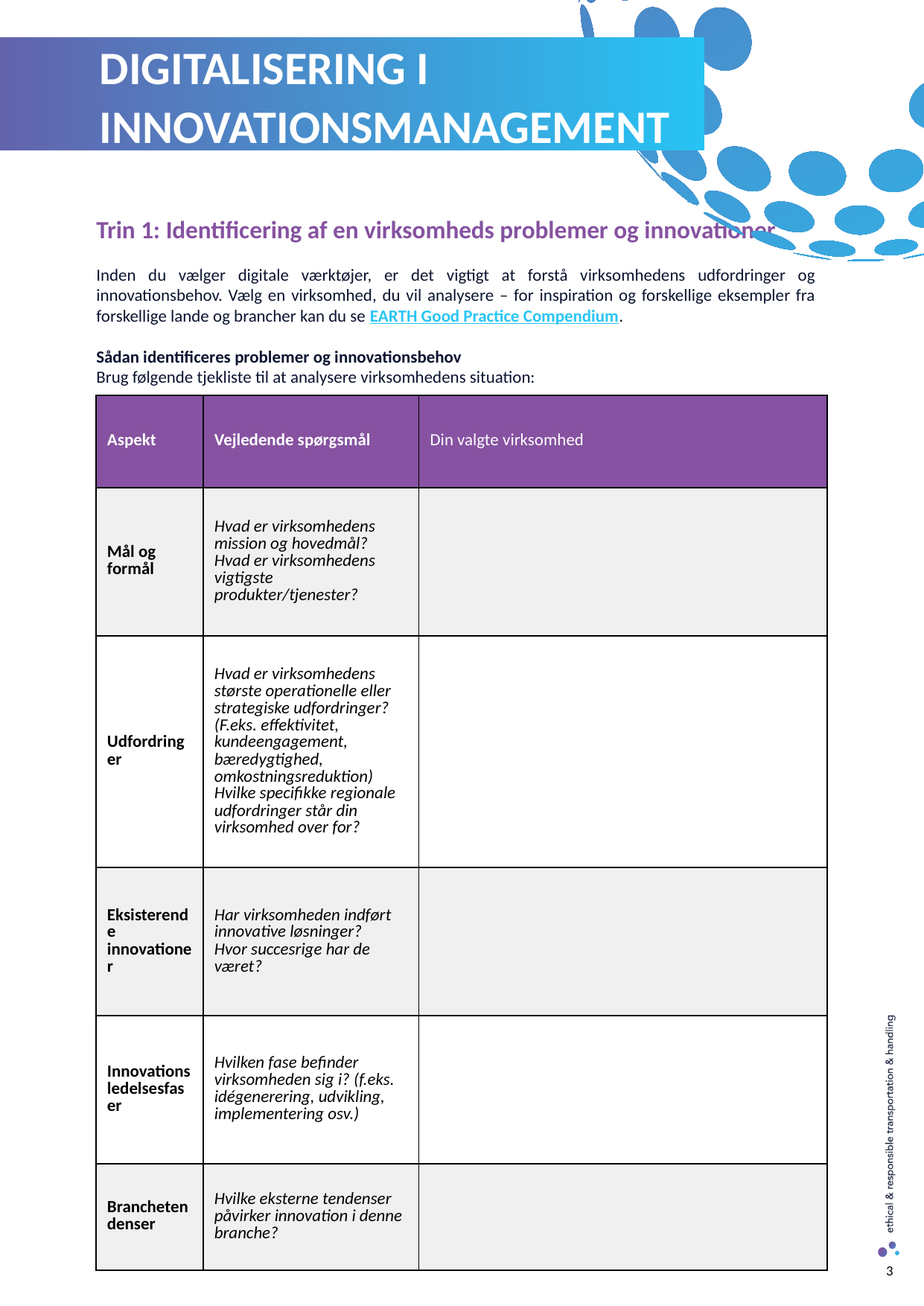

DIGITALISERING I INNOVATIONSMANAGEMENT
Trin 1: Identificering af en virksomheds problemer og innovationer

Inden du vælger digitale værktøjer, er det vigtigt at forstå virksomhedens udfordringer og innovationsbehov. Vælg en virksomhed, du vil analysere – for inspiration og forskellige eksempler fra forskellige lande og brancher kan du se EARTH Good Practice Compendium.

Sådan identificeres problemer og innovationsbehov
Brug følgende tjekliste til at analysere virksomhedens situation:

Eksempel: Et logistikfirma kæmper med leveringsforsinkelser og undersøger AI-drevet ruteoptimering. Imens kæmper en anden logistikudbyder med overfyldte lagre og overvejer et automatiseret lagerstyringssystem for at forbedre lagereffektiviteten og ordreopfyldelsen.
| Aspekt | Vejledende spørgsmål | Din valgte virksomhed |
| --- | --- | --- |
| Mål og formål | Hvad er virksomhedens mission og hovedmål? Hvad er virksomhedens vigtigste produkter/tjenester? |  |
| Udfordringer | Hvad er virksomhedens største operationelle eller strategiske udfordringer? (F.eks. effektivitet, kundeengagement, bæredygtighed, omkostningsreduktion) Hvilke specifikke regionale udfordringer står din virksomhed over for? |  |
| Eksisterende innovationer | Har virksomheden indført innovative løsninger? Hvor succesrige har de været? |  |
| Innovationsledelsesfaser | Hvilken fase befinder virksomheden sig i? (f.eks. idégenerering, udvikling, implementering osv.) |  |
| Branchetendenser | Hvilke eksterne tendenser påvirker innovation i denne branche? |  |
3